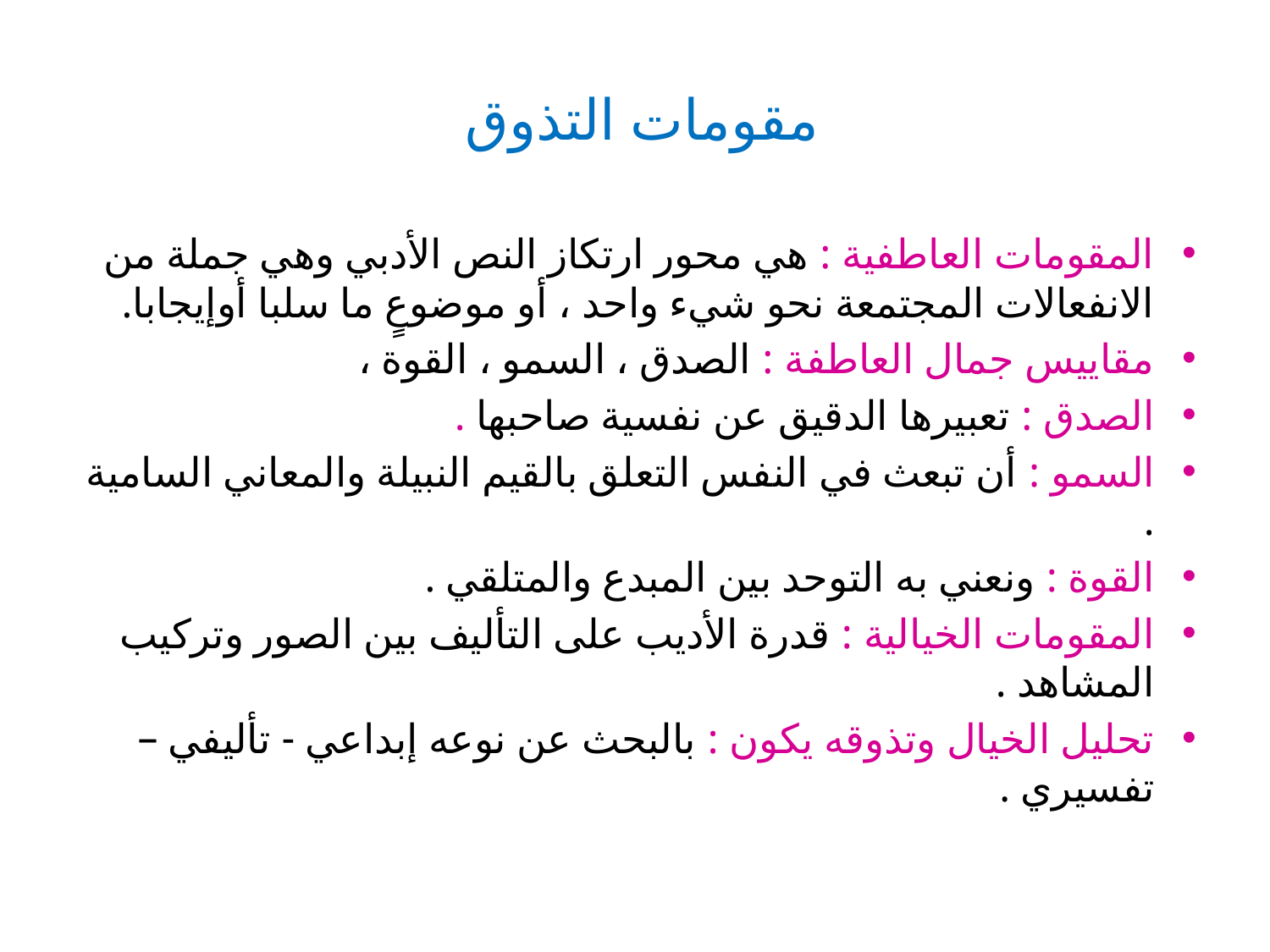

# مقومات التذوق
المقومات العاطفية : هي محور ارتكاز النص الأدبي وهي جملة من الانفعالات المجتمعة نحو شيء واحد ، أو موضوعٍ ما سلبا أوإيجابا.
مقاييس جمال العاطفة : الصدق ، السمو ، القوة ،
الصدق : تعبيرها الدقيق عن نفسية صاحبها .
السمو : أن تبعث في النفس التعلق بالقيم النبيلة والمعاني السامية .
القوة : ونعني به التوحد بين المبدع والمتلقي .
المقومات الخيالية : قدرة الأديب على التأليف بين الصور وتركيب المشاهد .
تحليل الخيال وتذوقه يكون : بالبحث عن نوعه إبداعي - تأليفي – تفسيري .